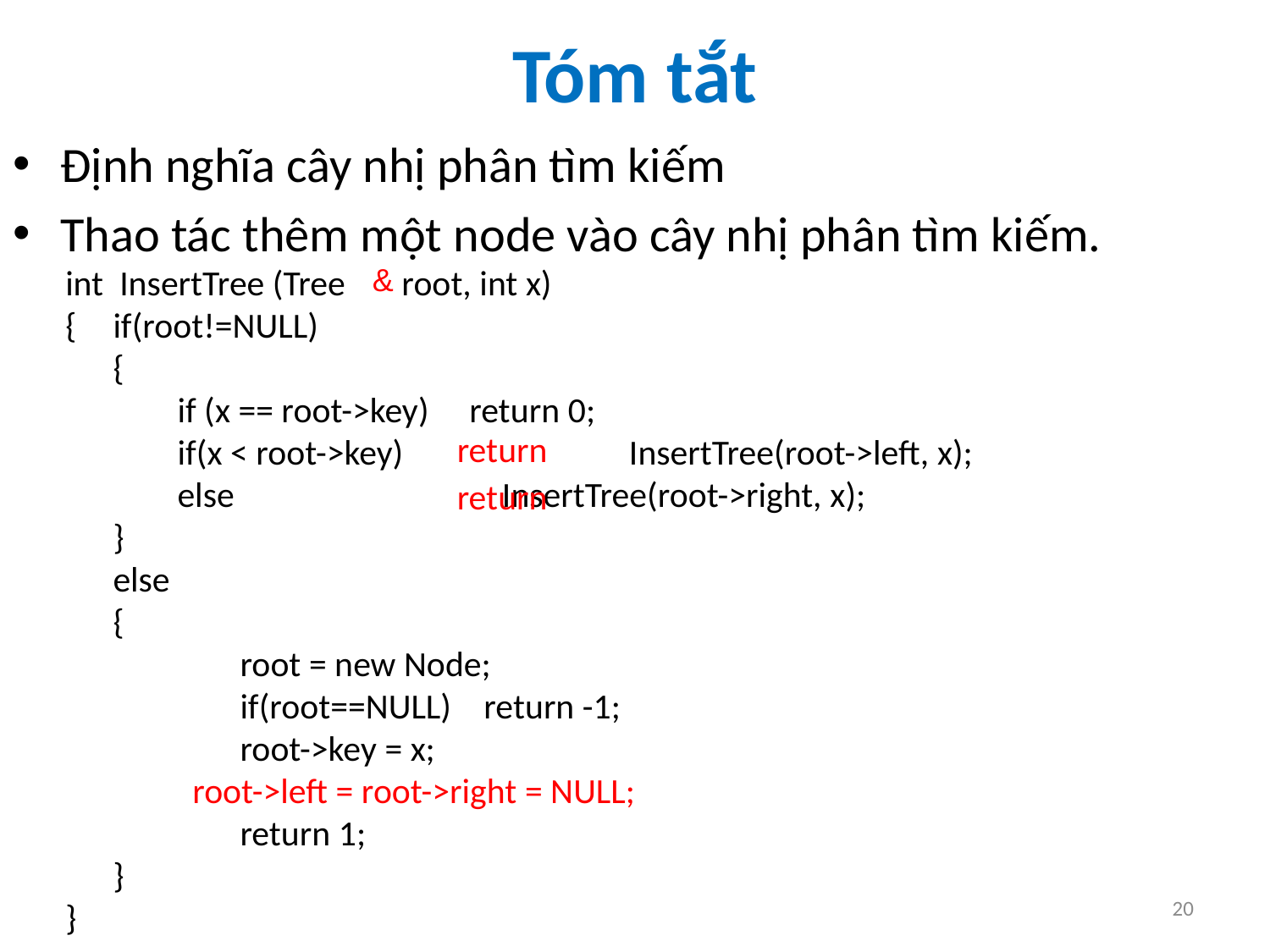

# Tóm tắt
Định nghĩa cây nhị phân tìm kiếm
Thao tác thêm một node vào cây nhị phân tìm kiếm.
int  InsertTree (Tree       root, int x)
{	if(root!=NULL)
	{
	        if (x == root->key)     return 0;
	        if(x < root->key) 		 InsertTree(root->left, x);
	        else			 InsertTree(root->right, x);
	}
	else
	{
		root = new Node;
		if(root==NULL)    return -1;
		root->key = x;

		return 1;
	}
}
&
return
return
root->left = root->right = NULL;
20